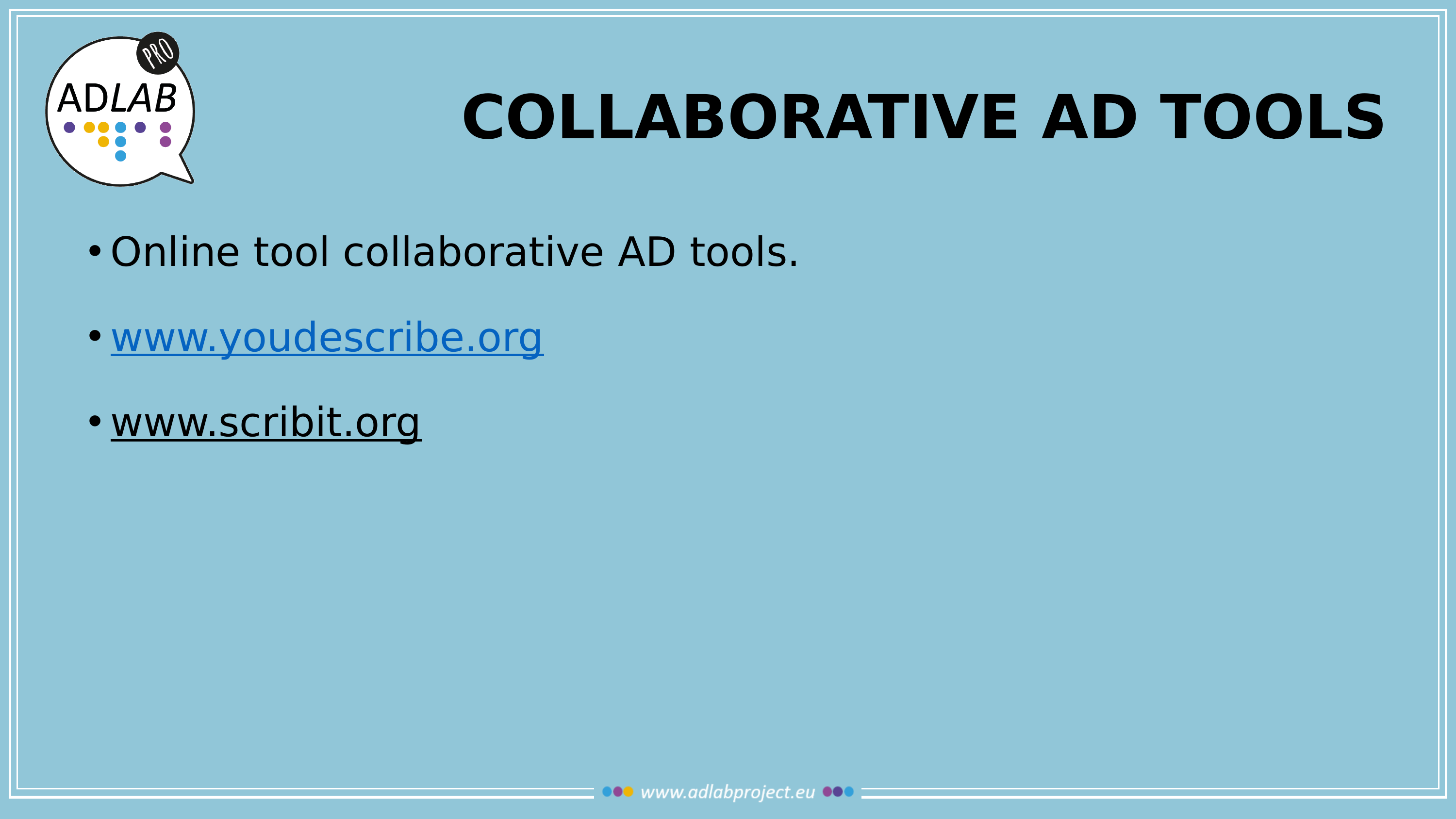

# COLLABORATIVE AD tools
Online tool collaborative AD tools.
www.youdescribe.org
www.scribit.org